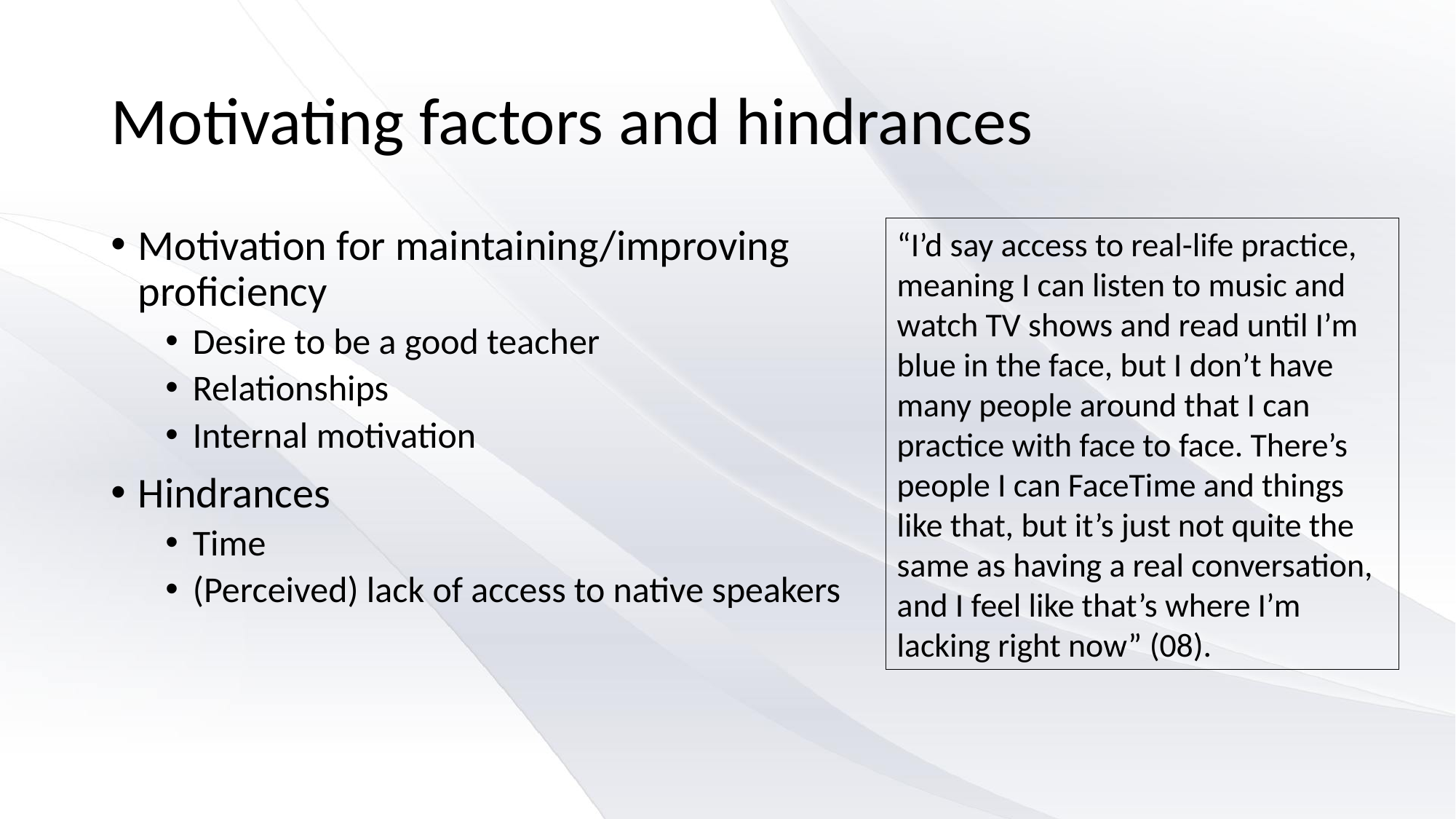

# Motivating factors and hindrances
Motivation for maintaining/improving proficiency
Desire to be a good teacher
Relationships
Internal motivation
Hindrances
Time
(Perceived) lack of access to native speakers

“I’d say access to real-life practice, meaning I can listen to music and watch TV shows and read until I’m blue in the face, but I don’t have many people around that I can practice with face to face. There’s people I can FaceTime and things like that, but it’s just not quite the same as having a real conversation, and I feel like that’s where I’m lacking right now” (08).